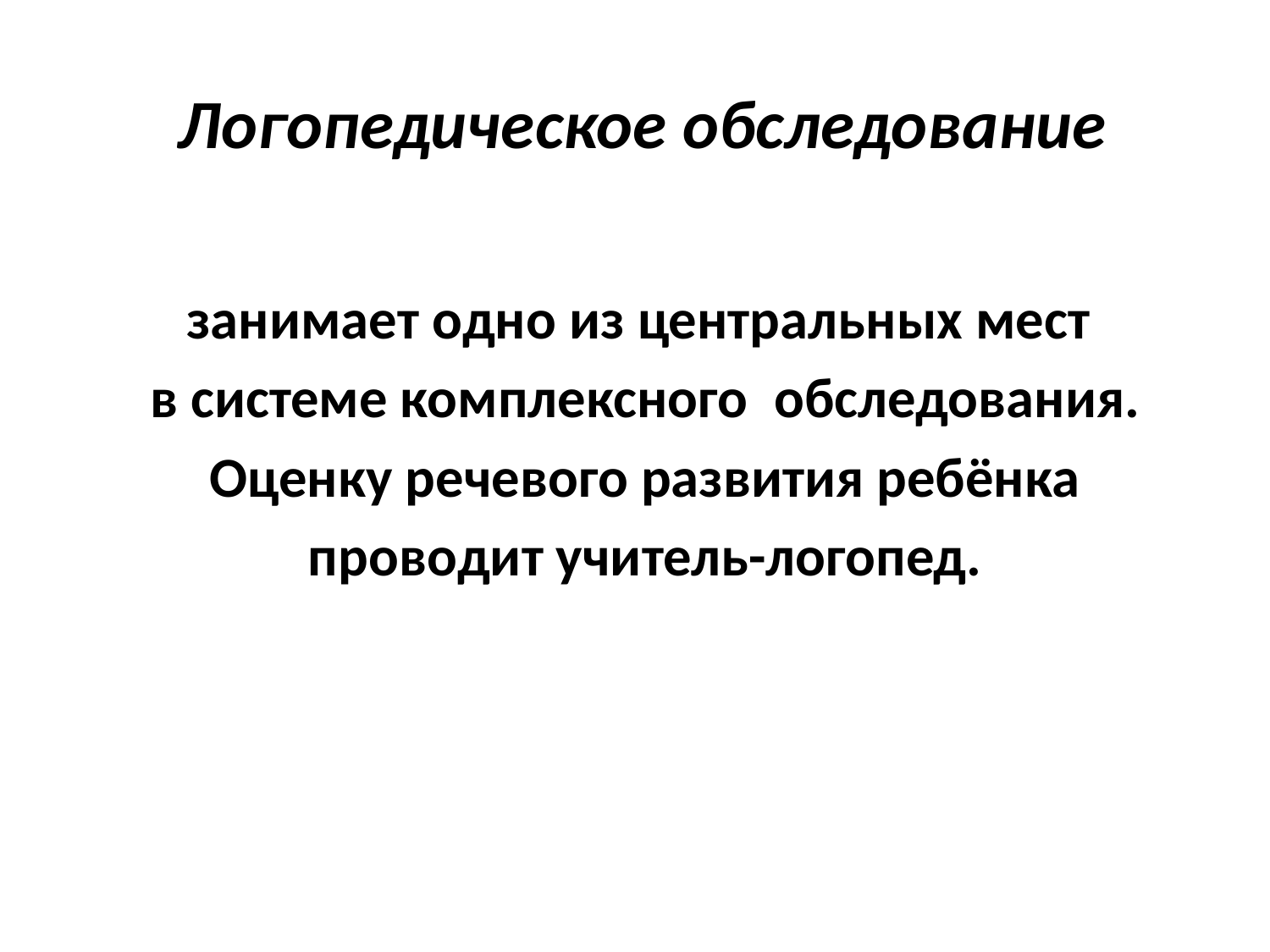

# Логопедическое обследование
занимает одно из центральных мест
в системе комплексного  обследования.
 Оценку речевого развития ребёнка
проводит учитель-логопед.